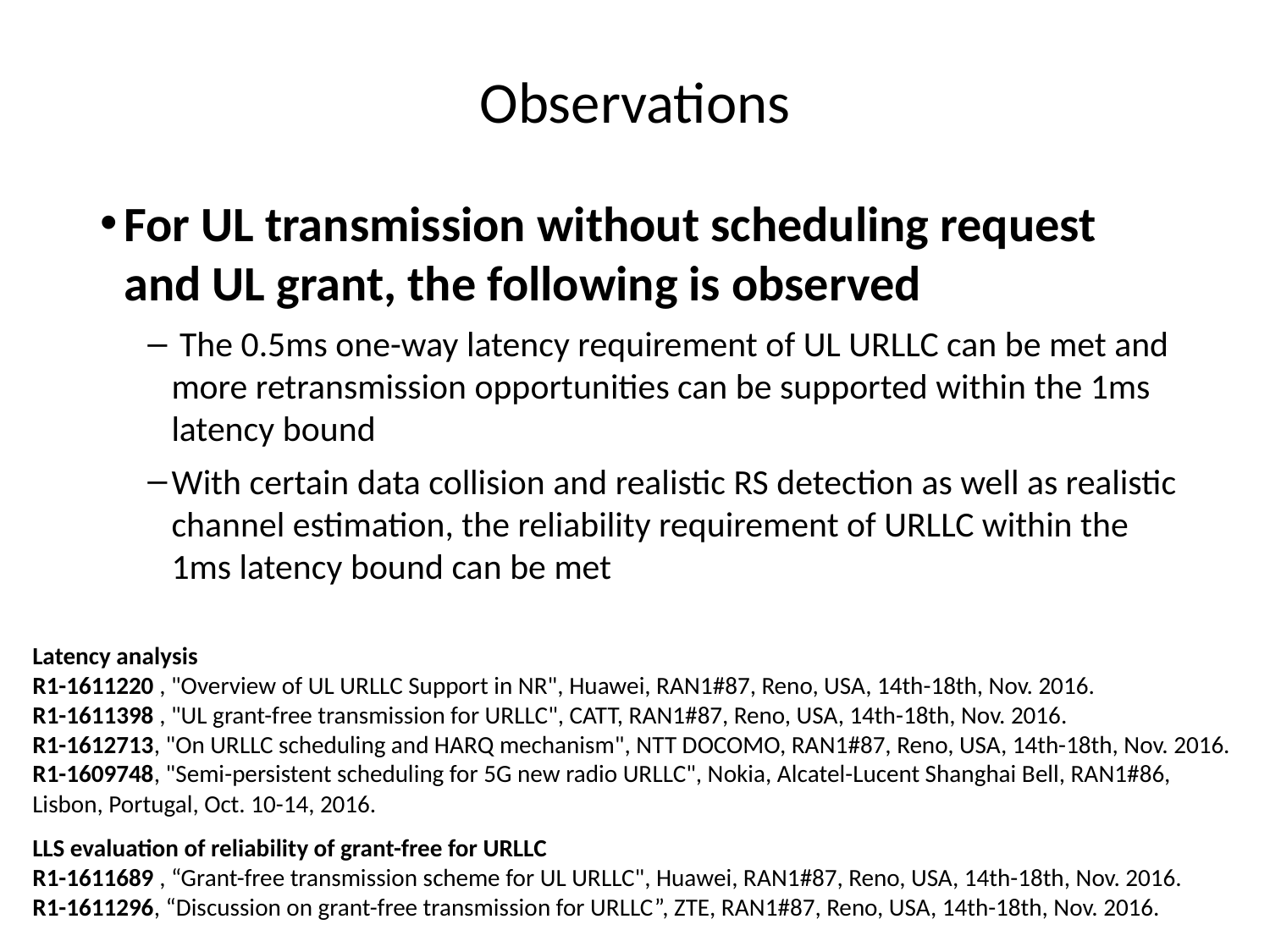

# Observations
For UL transmission without scheduling request and UL grant, the following is observed
 The 0.5ms one-way latency requirement of UL URLLC can be met and more retransmission opportunities can be supported within the 1ms latency bound
With certain data collision and realistic RS detection as well as realistic channel estimation, the reliability requirement of URLLC within the 1ms latency bound can be met
Latency analysis
R1-1611220 , "Overview of UL URLLC Support in NR", Huawei, RAN1#87, Reno, USA, 14th-18th, Nov. 2016.
R1-1611398 , "UL grant-free transmission for URLLC", CATT, RAN1#87, Reno, USA, 14th-18th, Nov. 2016.
R1-1612713, "On URLLC scheduling and HARQ mechanism", NTT DOCOMO, RAN1#87, Reno, USA, 14th-18th, Nov. 2016.
R1-1609748, "Semi-persistent scheduling for 5G new radio URLLC", Nokia, Alcatel-Lucent Shanghai Bell, RAN1#86, Lisbon, Portugal, Oct. 10-14, 2016.
LLS evaluation of reliability of grant-free for URLLC
R1-1611689 , “Grant-free transmission scheme for UL URLLC", Huawei, RAN1#87, Reno, USA, 14th-18th, Nov. 2016.
R1-1611296, “Discussion on grant-free transmission for URLLC”, ZTE, RAN1#87, Reno, USA, 14th-18th, Nov. 2016.